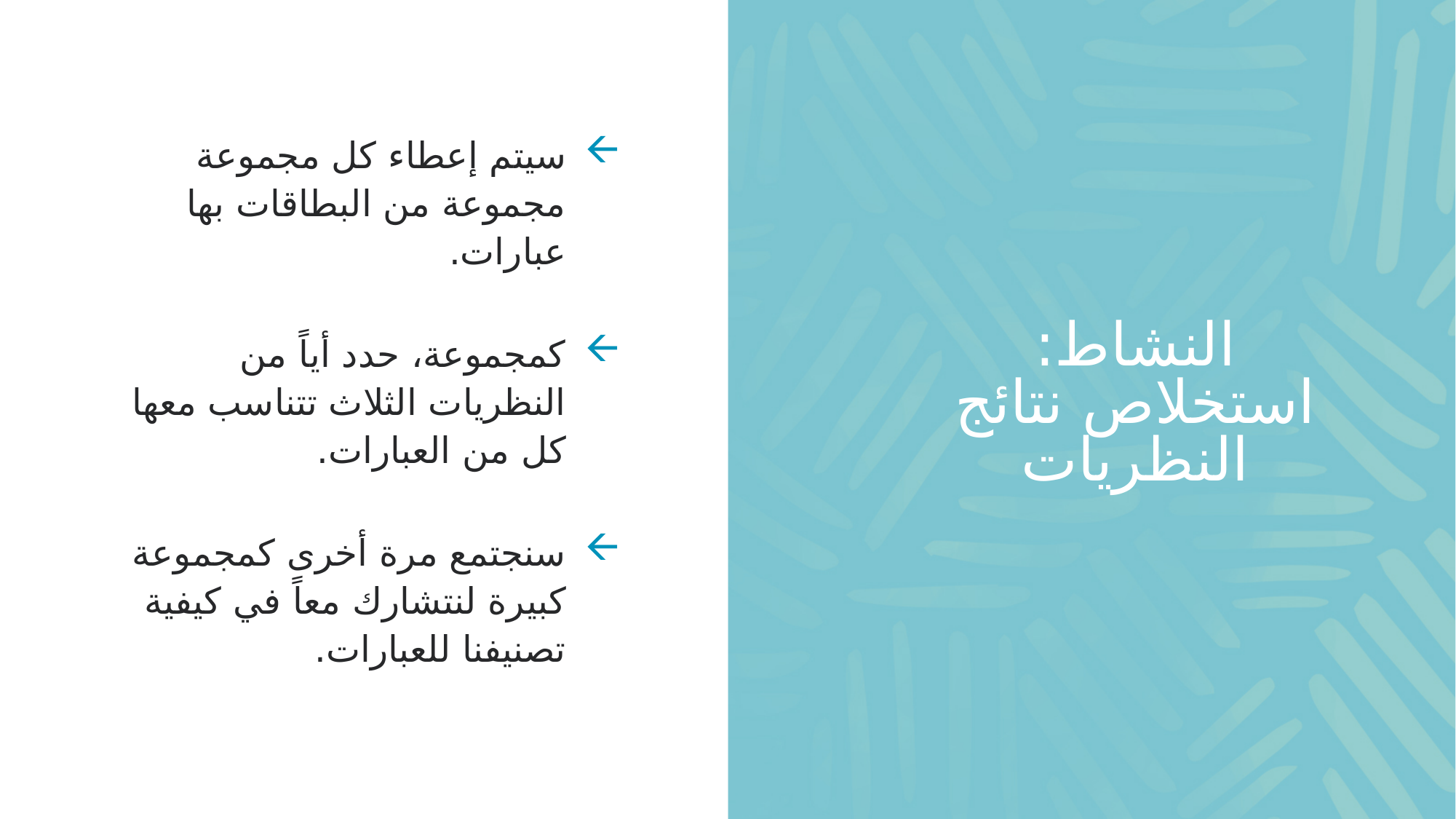

سيتم إعطاء كل مجموعة مجموعة من البطاقات بها عبارات.
كمجموعة، حدد أياً من النظريات الثلاث تتناسب معها كل من العبارات.
سنجتمع مرة أخرى كمجموعة كبيرة لنتشارك معاً في كيفية تصنيفنا للعبارات.

# النشاط: استخلاص نتائج النظريات